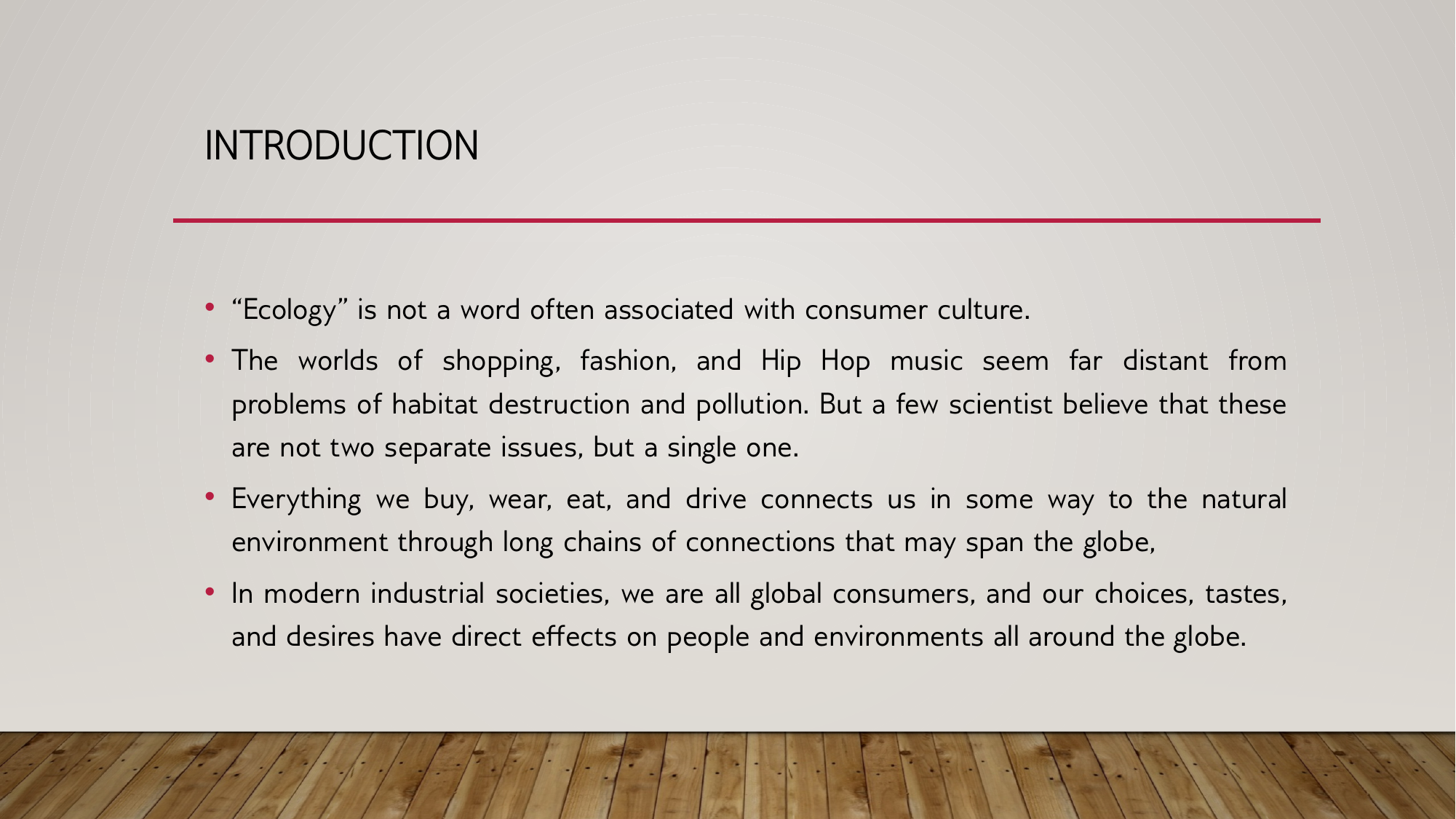

# Introduction
“Ecology” is not a word often associated with consumer culture.
The worlds of shopping, fashion, and Hip Hop music seem far distant from problems of habitat destruction and pollution. But a few scientist believe that these are not two separate issues, but a single one.
Everything we buy, wear, eat, and drive connects us in some way to the natural environment through long chains of connections that may span the globe,
In modern industrial societies, we are all global consumers, and our choices, tastes, and desires have direct effects on people and environments all around the globe.